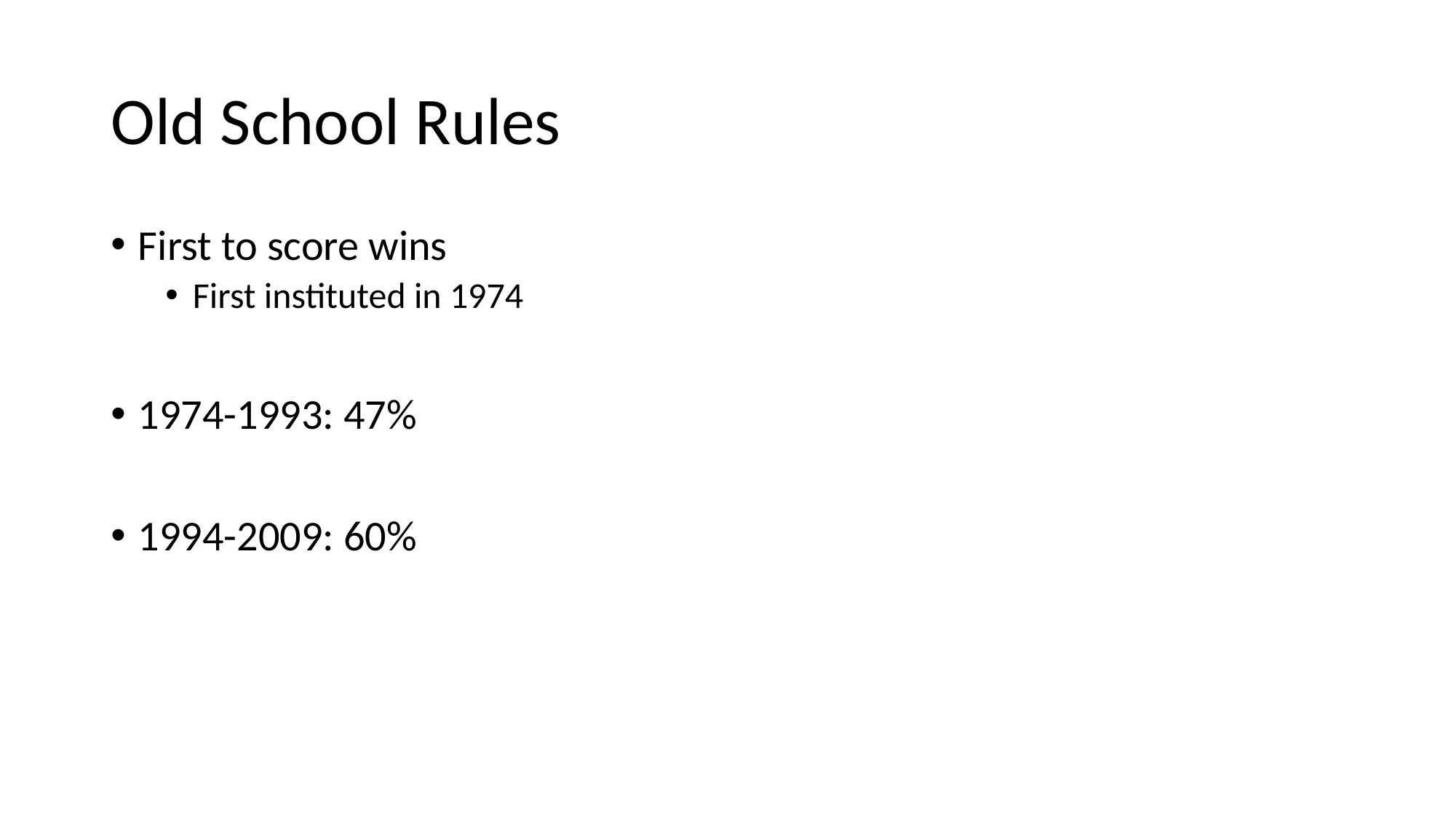

# Old School Rules
First to score wins
First instituted in 1974

1974-1993: 47%

1994-2009: 60%